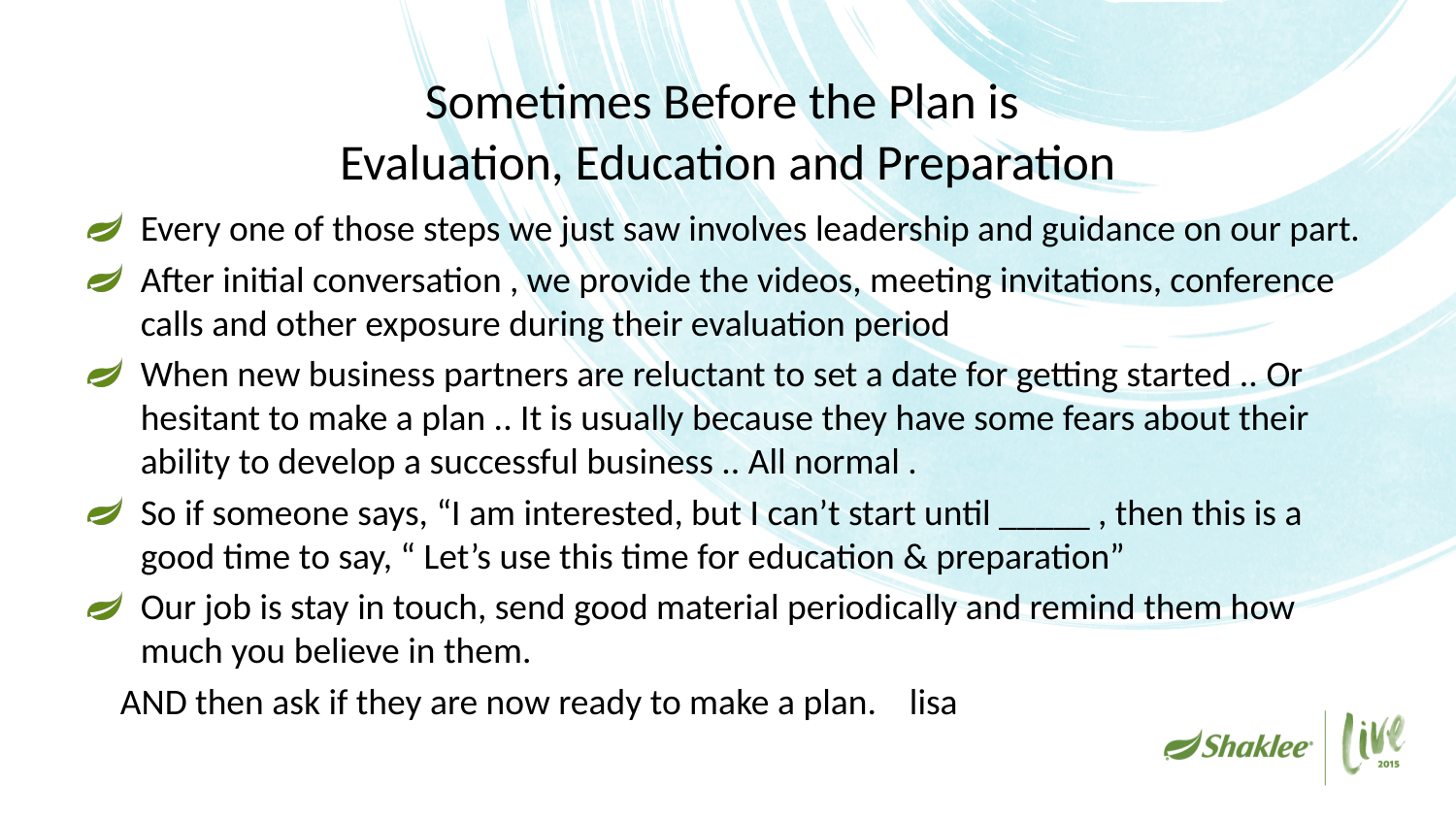

# Sometimes Before the Plan is Evaluation, Education and Preparation
Every one of those steps we just saw involves leadership and guidance on our part.
After initial conversation , we provide the videos, meeting invitations, conference calls and other exposure during their evaluation period
When new business partners are reluctant to set a date for getting started .. Or hesitant to make a plan .. It is usually because they have some fears about their ability to develop a successful business .. All normal .
So if someone says, “I am interested, but I can’t start until _____ , then this is a good time to say, “ Let’s use this time for education & preparation”
Our job is stay in touch, send good material periodically and remind them how much you believe in them.
    AND then ask if they are now ready to make a plan.    lisa